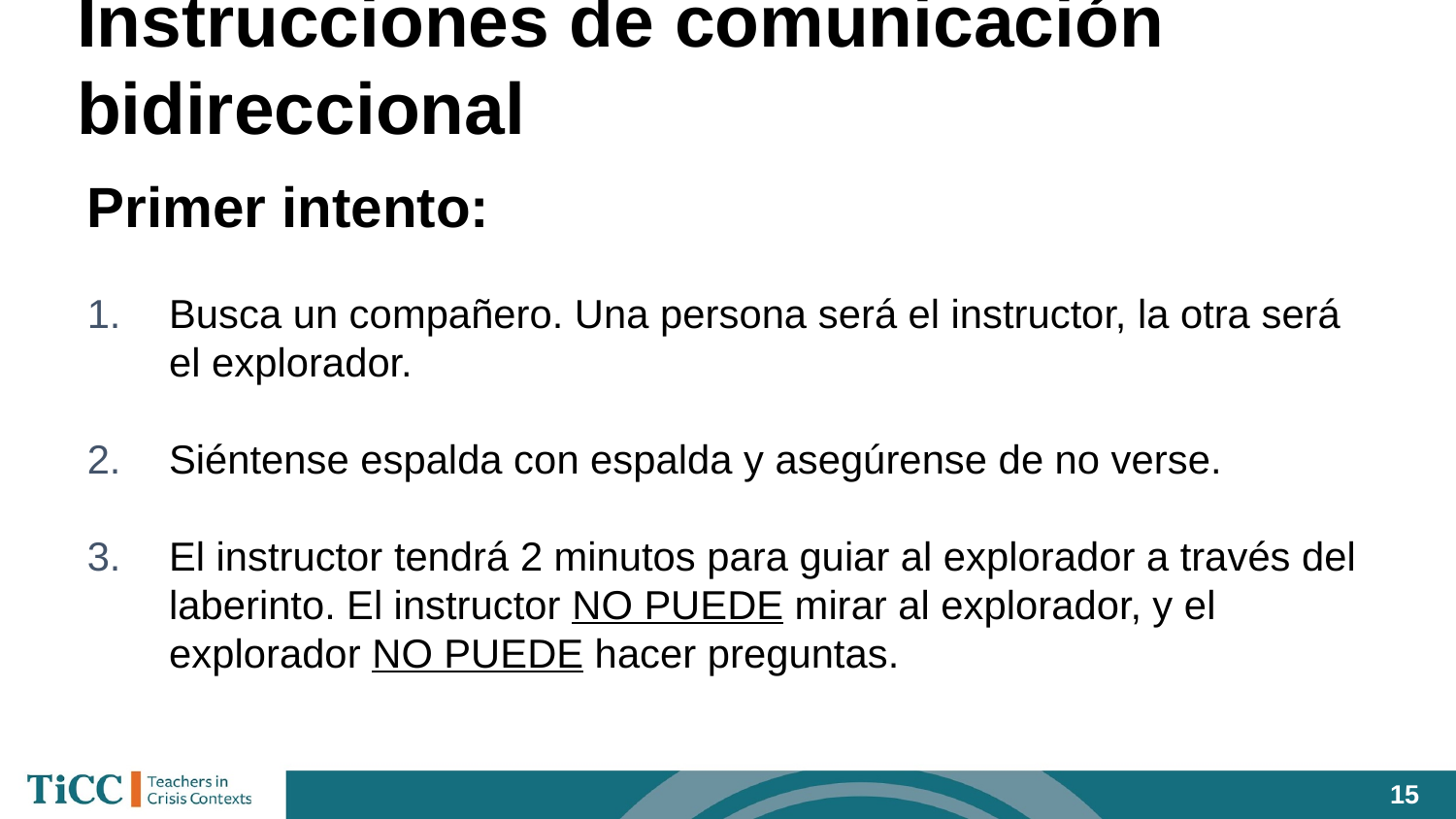

# Instrucciones de comunicación bidireccional
Primer intento:

Busca un compañero. Una persona será el instructor, la otra será el explorador.

Siéntense espalda con espalda y asegúrense de no verse.

El instructor tendrá 2 minutos para guiar al explorador a través del laberinto. El instructor NO PUEDE mirar al explorador, y el explorador NO PUEDE hacer preguntas.

15